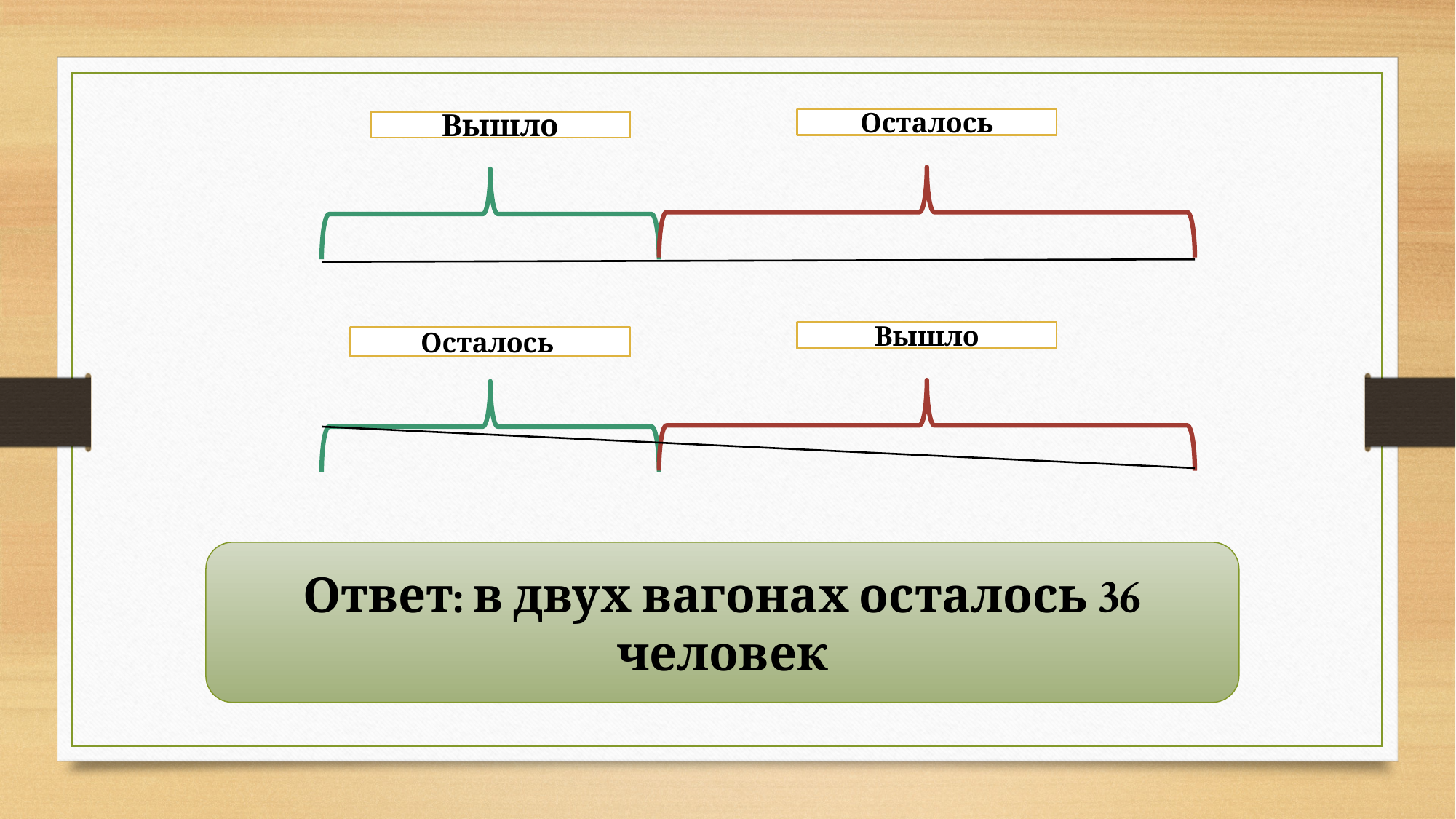

Осталось
Вышло

Вышло
Осталось
Ответ: в двух вагонах осталось 36 человек